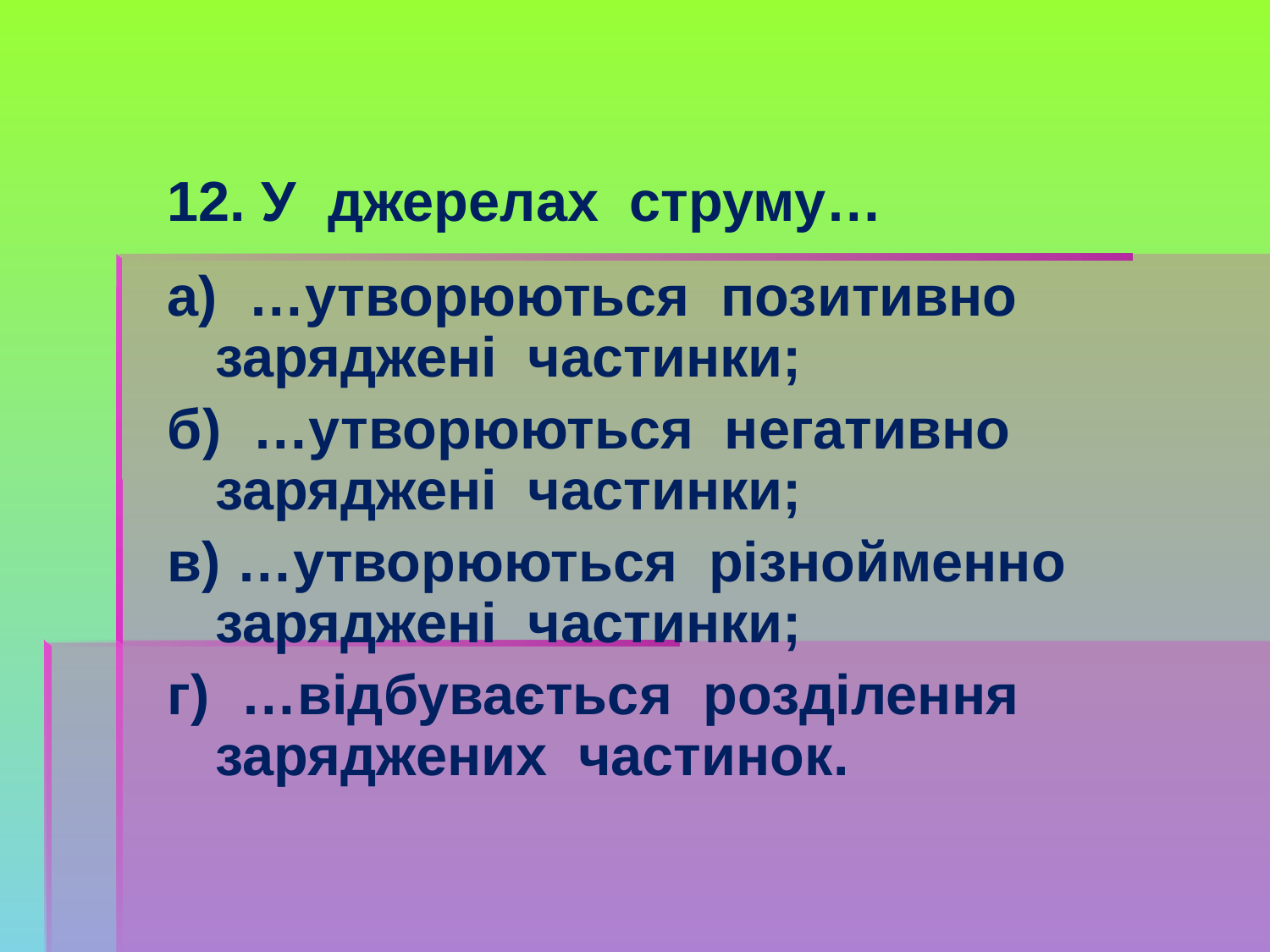

#
12. У  джерелах  струму…

а)  …утворюються  позитивно  заряджені  частинки;
б)  …утворюються  негативно  заряджені  частинки;
в) …утворюються  різнойменно  заряджені  частинки;
г)  …відбувається  розділення  заряджених  частинок.